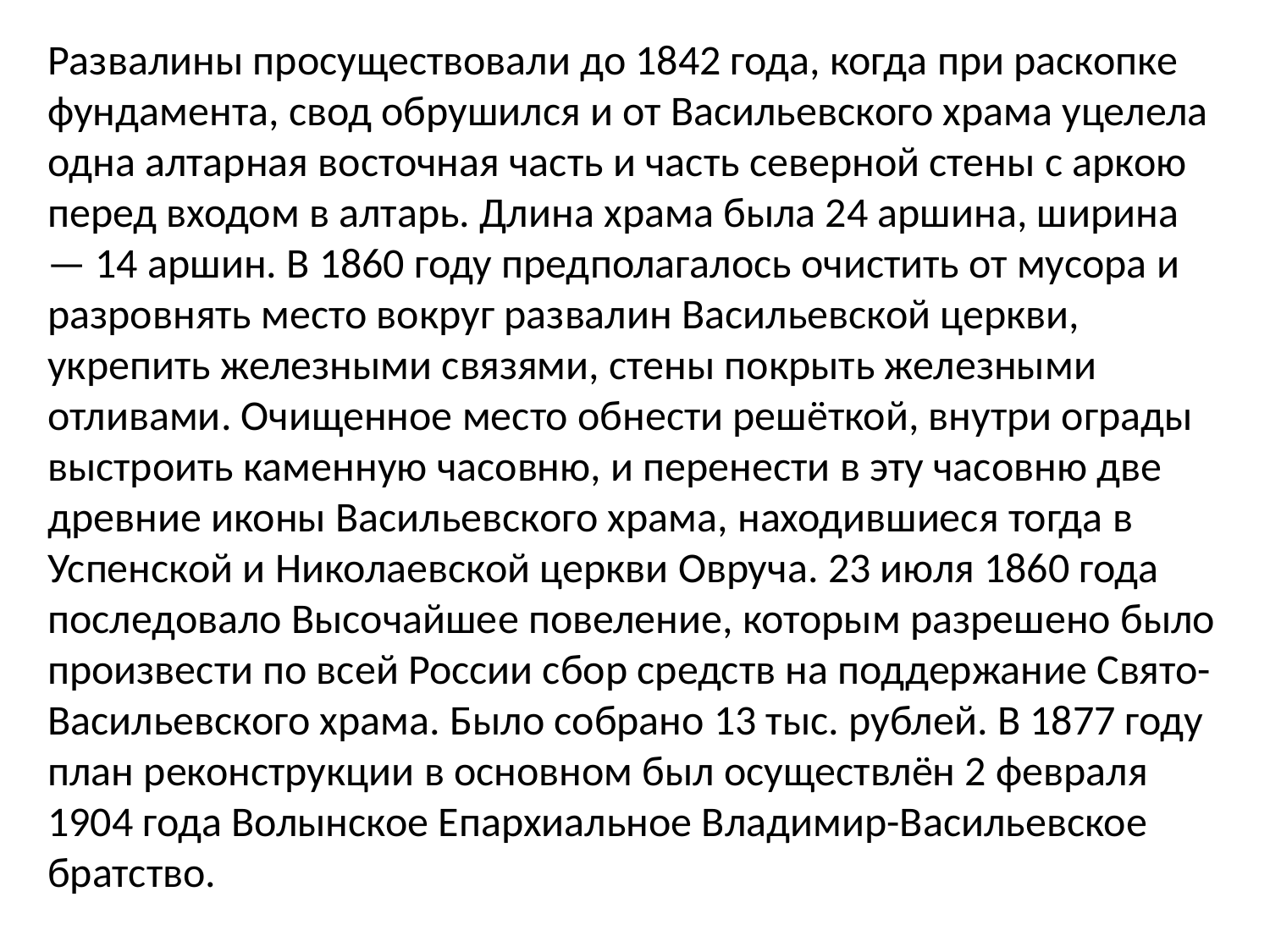

Развалины просуществовали до 1842 года, когда при раскопке фундамента, свод обрушился и от Васильевского храма уцелела одна алтарная восточная часть и часть северной стены с аркою перед входом в алтарь. Длина храма была 24 аршина, ширина — 14 аршин. В 1860 году предполагалось очистить от мусора и разровнять место вокруг развалин Васильевской церкви, укрепить железными связями, стены покрыть железными отливами. Очищенное место обнести решёткой, внутри ограды выстроить каменную часовню, и перенести в эту часовню две древние иконы Васильевского храма, находившиеся тогда в Успенской и Николаевской церкви Овруча. 23 июля 1860 года последовало Высочайшее повеление, которым разрешено было произвести по всей России сбор средств на поддержание Свято-Васильевского храма. Было собрано 13 тыс. рублей. В 1877 году план реконструкции в основном был осуществлён 2 февраля 1904 года Волынское Епархиальное Владимир-Васильевское братство.
#